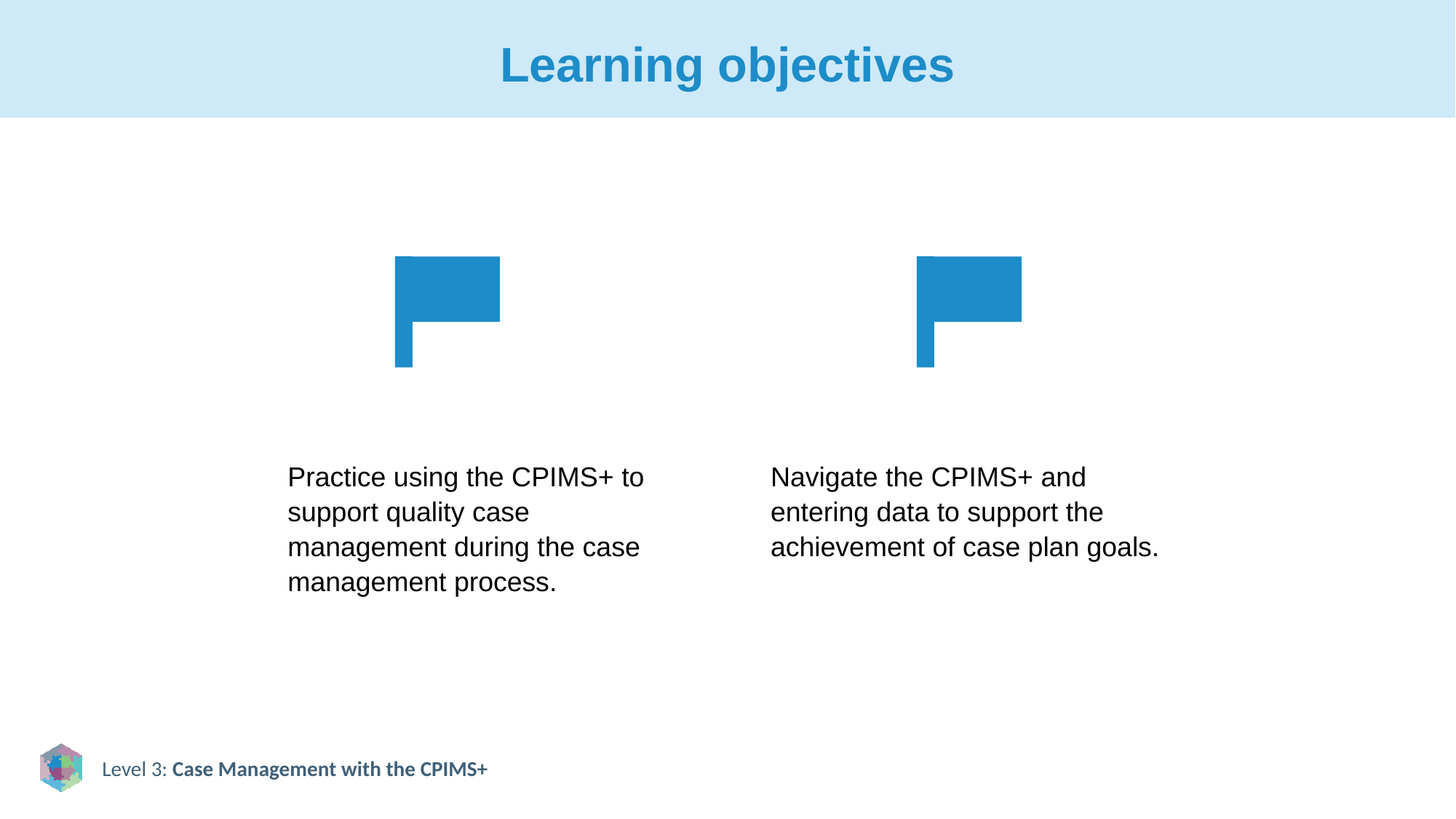

# Learning objectives

Practice using the CPIMS+ to support quality case management during the case management process.
Navigate the CPIMS+ and entering data to support the achievement of case plan goals.